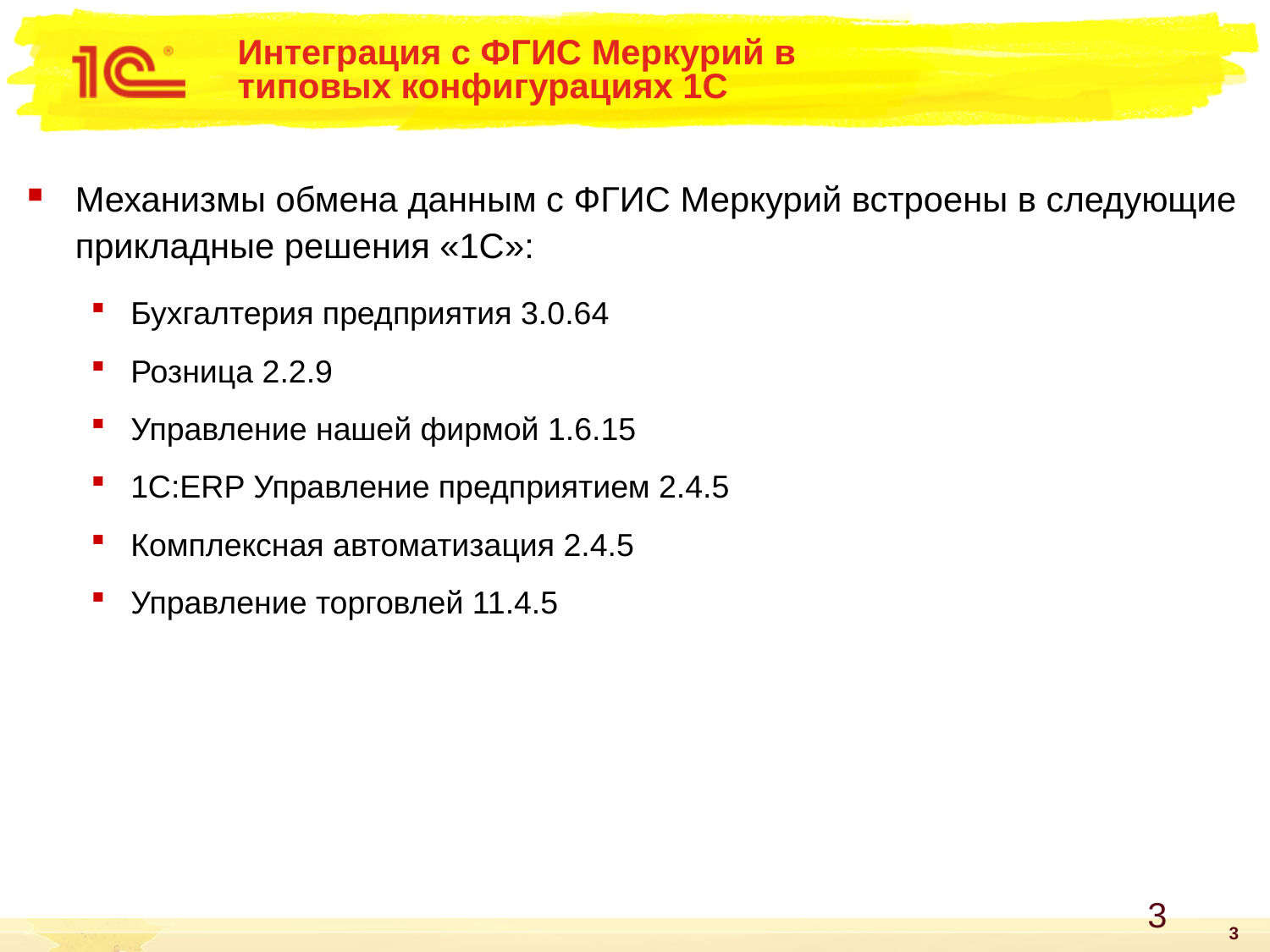

Интеграция с ФГИС Меркурий в типовых конфигурациях 1С
Механизмы обмена данным с ФГИС Меркурий встроены в следующие
прикладные решения «1С»:
Бухгалтерия предприятия 3.0.64
Розница 2.2.9
Управление нашей фирмой 1.6.15
1С:ERP Управление предприятием 2.4.5
Комплексная автоматизация 2.4.5
Управление торговлей 11.4.5
3
3